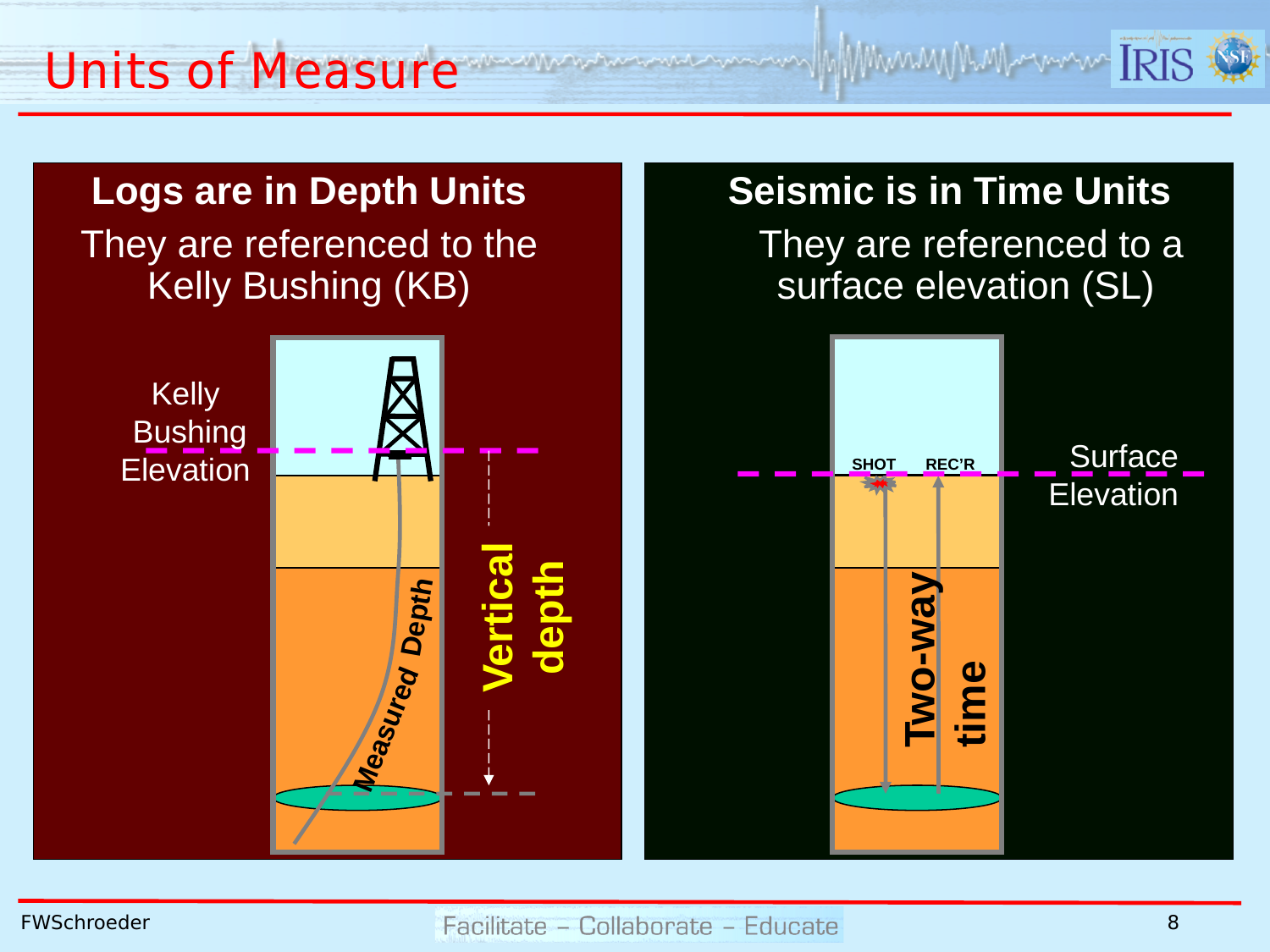

# Units of Measure

Logs are in Depth Units
They are referenced to the Kelly Bushing (KB)
Seismic is in Time Units
They are referenced to a surface elevation (SL)

Surface Elevation
SHOT
REC’R

Two-way time

Kelly
Bushing
Elevation

Depth
Vertical depth
Measured